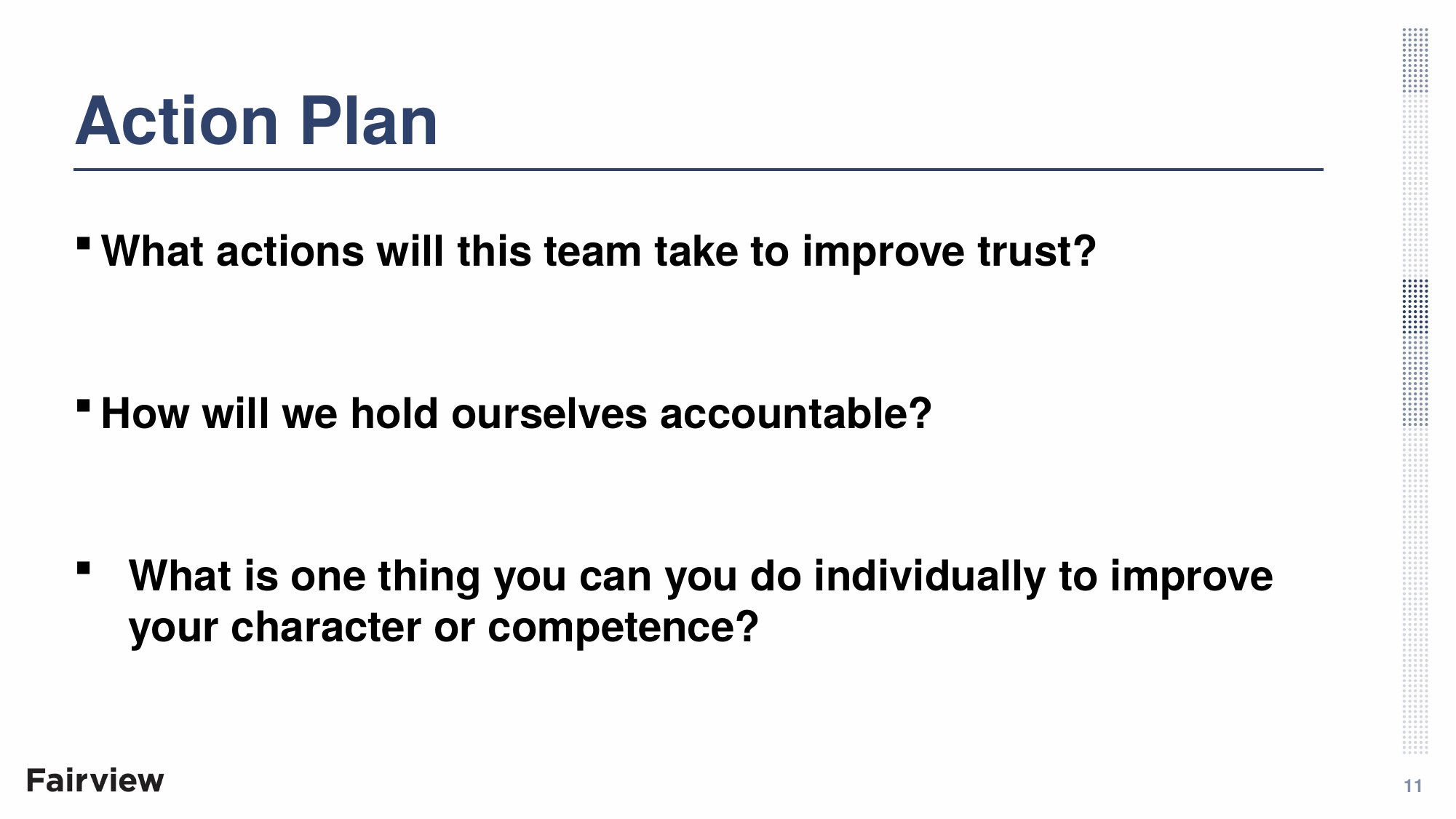

# Action Plan
What actions will this team take to improve trust?

How will we hold ourselves accountable?

What is one thing you can you do individually to improve your character or competence?

11